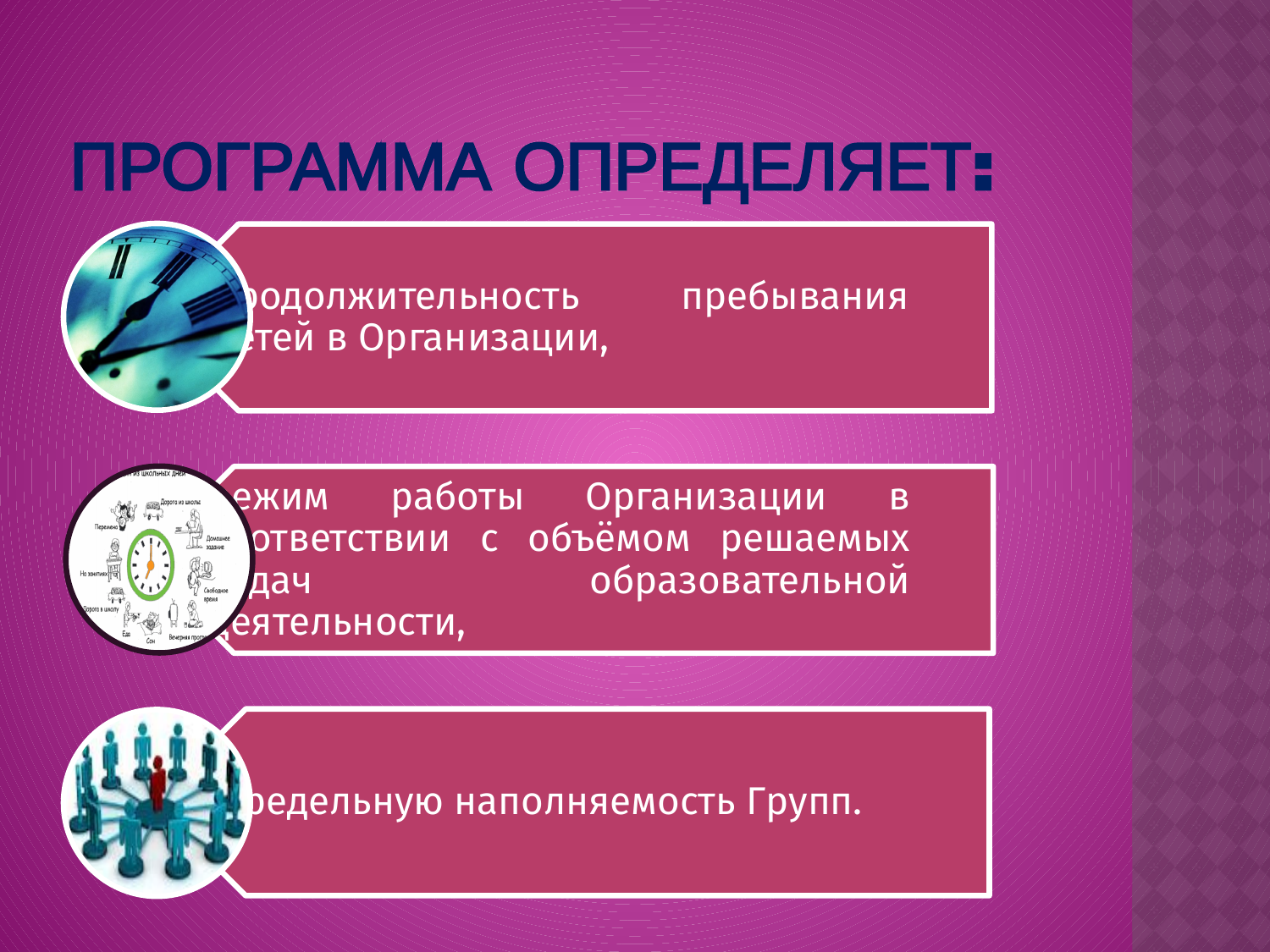

# Программа определяет:
продолжительность пребывания детей в Организации,
режим работы Организации в соответствии с объёмом решаемых задач образовательной деятельности,
предельную наполняемость Групп.